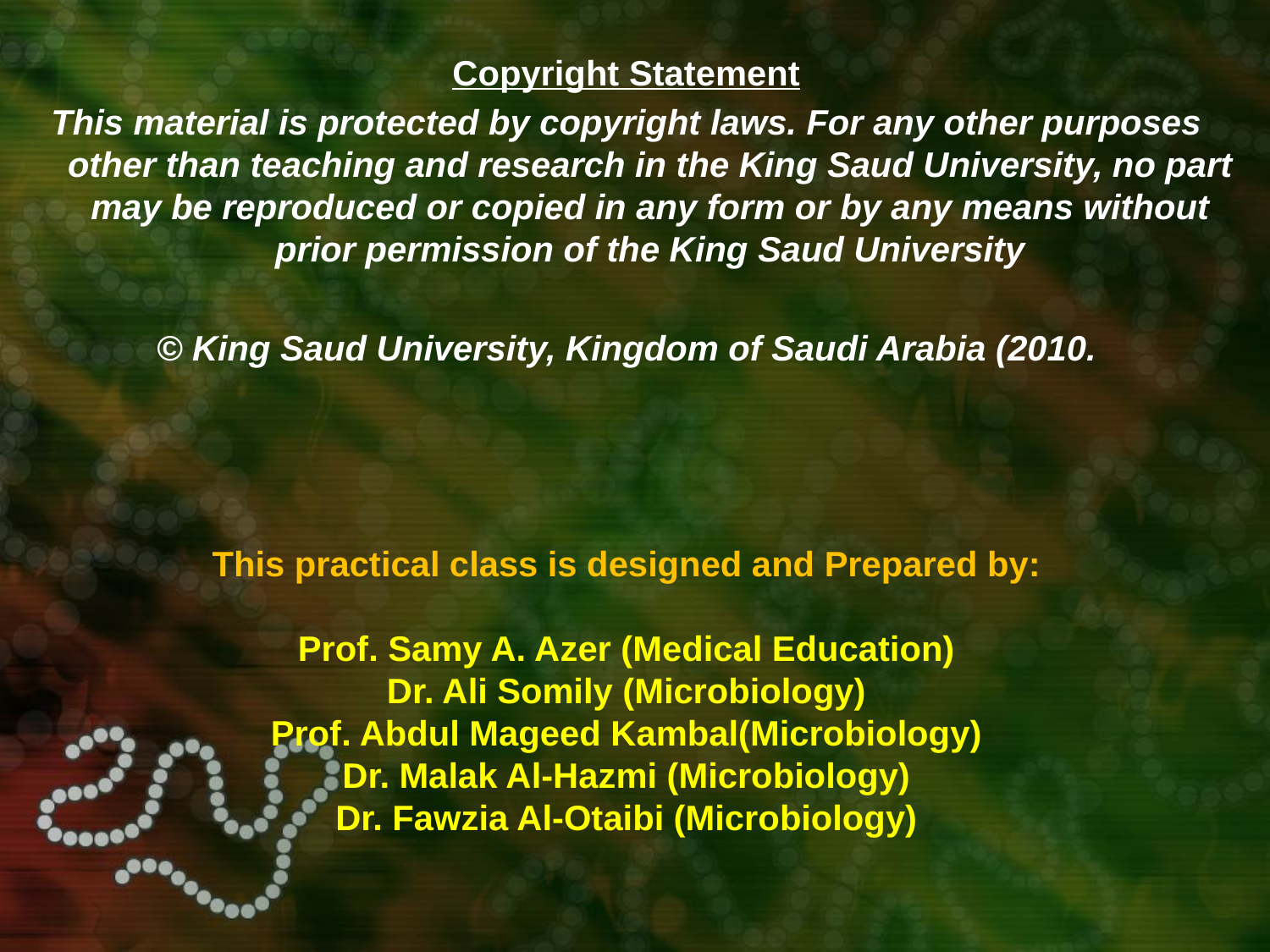

Copyright Statement
This material is protected by copyright laws. For any other purposes other than teaching and research in the King Saud University, no part may be reproduced or copied in any form or by any means without prior permission of the King Saud University

© King Saud University, Kingdom of Saudi Arabia (2010.

This practical class is designed and Prepared by:

Prof. Samy A. Azer (Medical Education)
Dr. Ali Somily (Microbiology)
Prof. Abdul Mageed Kambal(Microbiology)
Dr. Malak Al-Hazmi (Microbiology)
Dr. Fawzia Al-Otaibi (Microbiology)